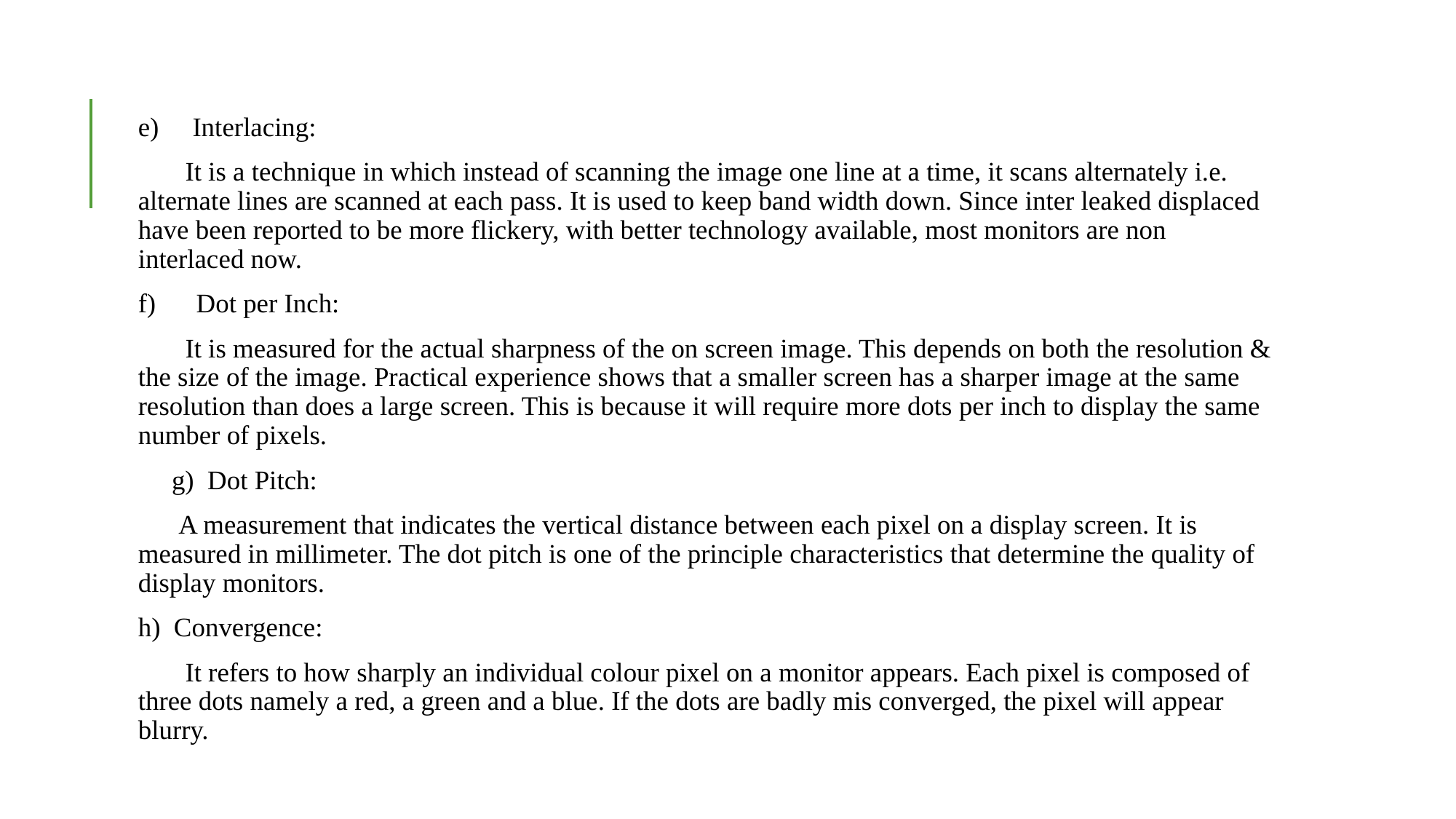

e)     Interlacing:
       It is a technique in which instead of scanning the image one line at a time, it scans alternately i.e. alternate lines are scanned at each pass. It is used to keep band width down. Since inter leaked displaced have been reported to be more flickery, with better technology available, most monitors are non interlaced now.
f)      Dot per Inch:
       It is measured for the actual sharpness of the on screen image. This depends on both the resolution & the size of the image. Practical experience shows that a smaller screen has a sharper image at the same resolution than does a large screen. This is because it will require more dots per inch to display the same number of pixels.
     g)  Dot Pitch:
      A measurement that indicates the vertical distance between each pixel on a display screen. It is measured in millimeter. The dot pitch is one of the principle characteristics that determine the quality of display monitors.
h)  Convergence:
       It refers to how sharply an individual colour pixel on a monitor appears. Each pixel is composed of three dots namely a red, a green and a blue. If the dots are badly mis converged, the pixel will appear blurry.